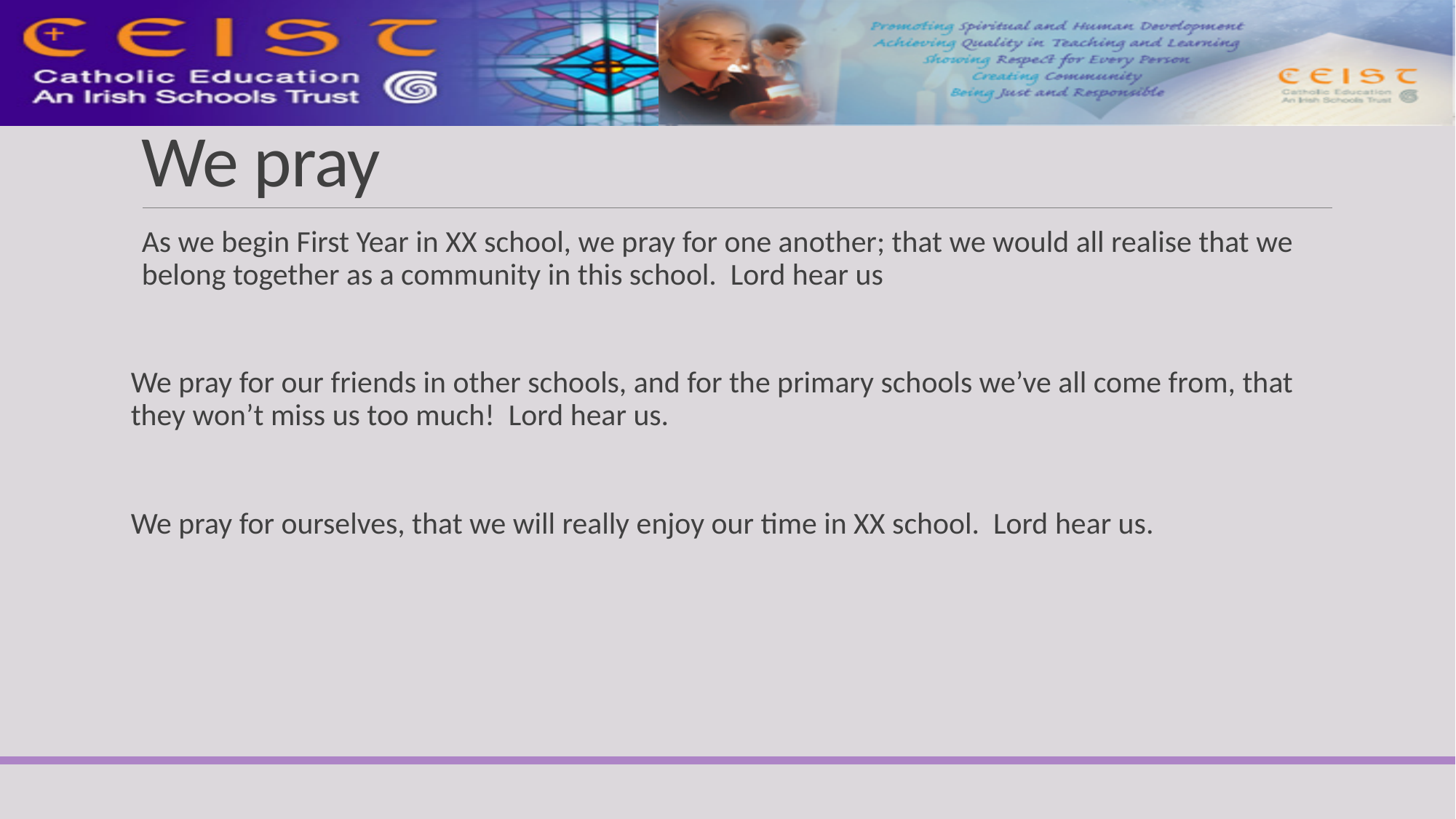

# We pray
As we begin First Year in XX school, we pray for one another; that we would all realise that we belong together as a community in this school.  Lord hear us

We pray for our friends in other schools, and for the primary schools we’ve all come from, that they won’t miss us too much!  Lord hear us.

We pray for ourselves, that we will really enjoy our time in XX school.  Lord hear us.